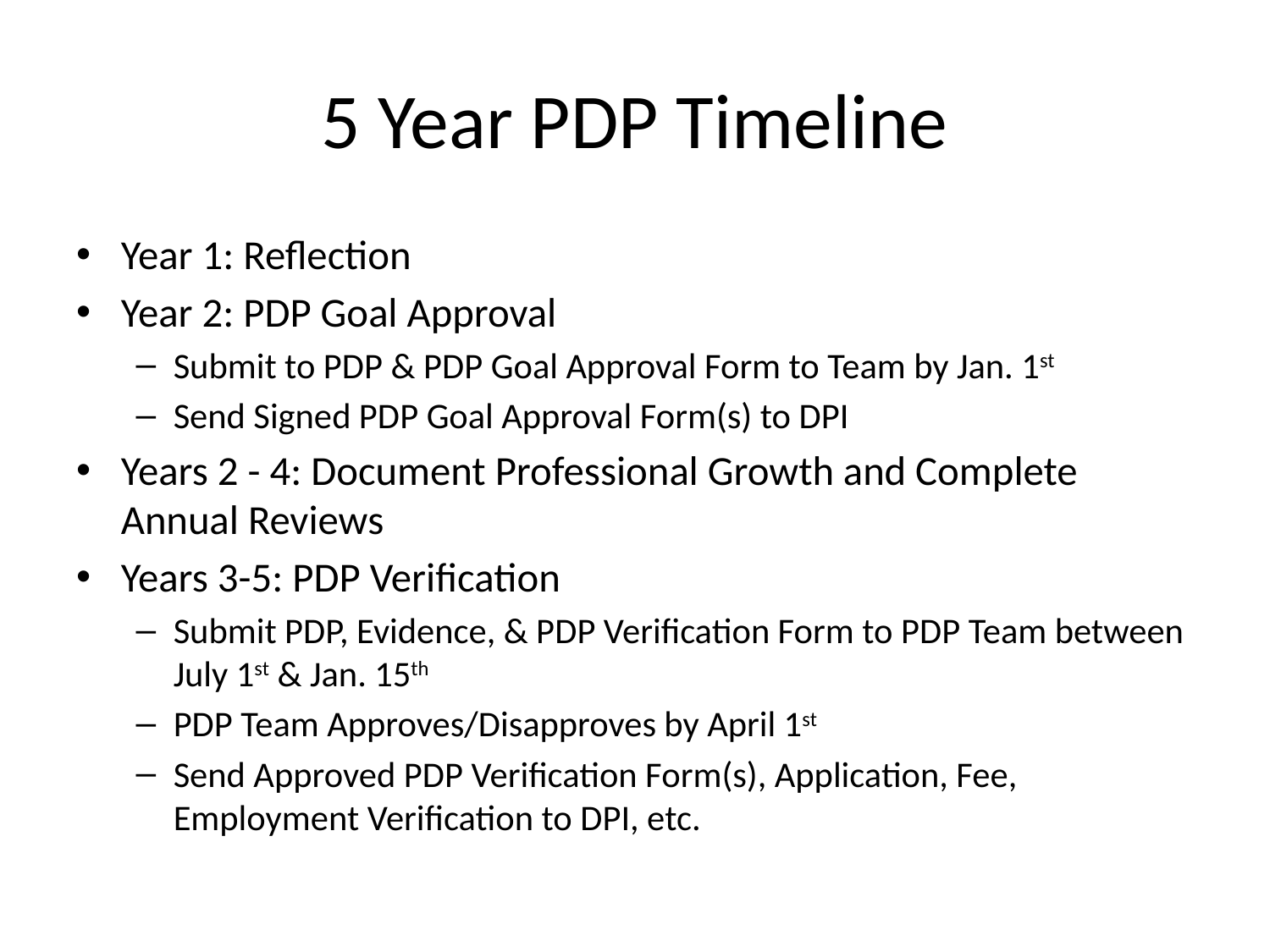

# 5 Year PDP Timeline
Year 1: Reflection
Year 2: PDP Goal Approval
Submit to PDP & PDP Goal Approval Form to Team by Jan. 1st
Send Signed PDP Goal Approval Form(s) to DPI
Years 2 - 4: Document Professional Growth and Complete Annual Reviews
Years 3-5: PDP Verification
Submit PDP, Evidence, & PDP Verification Form to PDP Team between July 1st & Jan. 15th
PDP Team Approves/Disapproves by April 1st
Send Approved PDP Verification Form(s), Application, Fee, Employment Verification to DPI, etc.